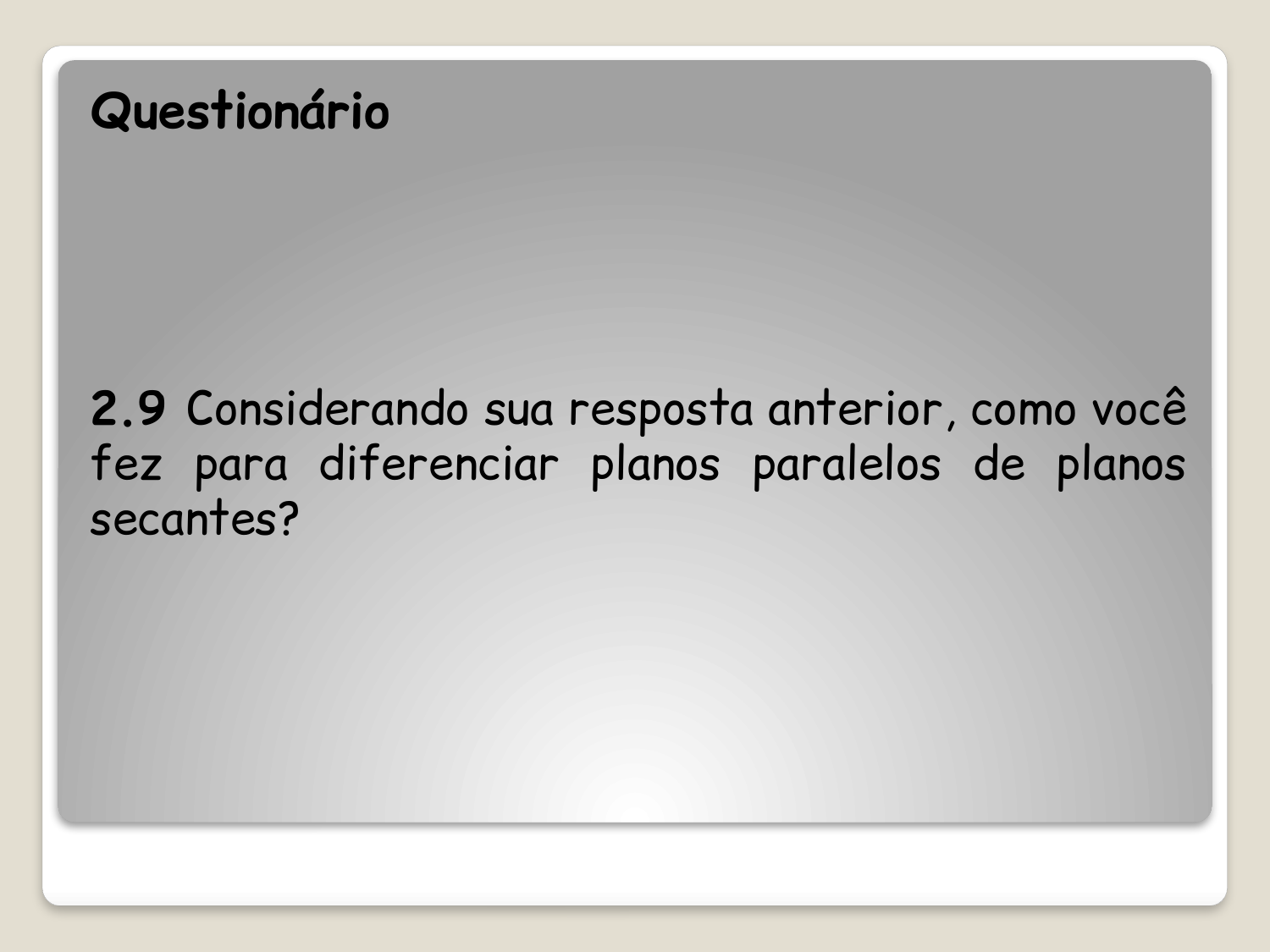

Questionário
2.9 Considerando sua resposta anterior, como você fez para diferenciar planos paralelos de planos secantes?